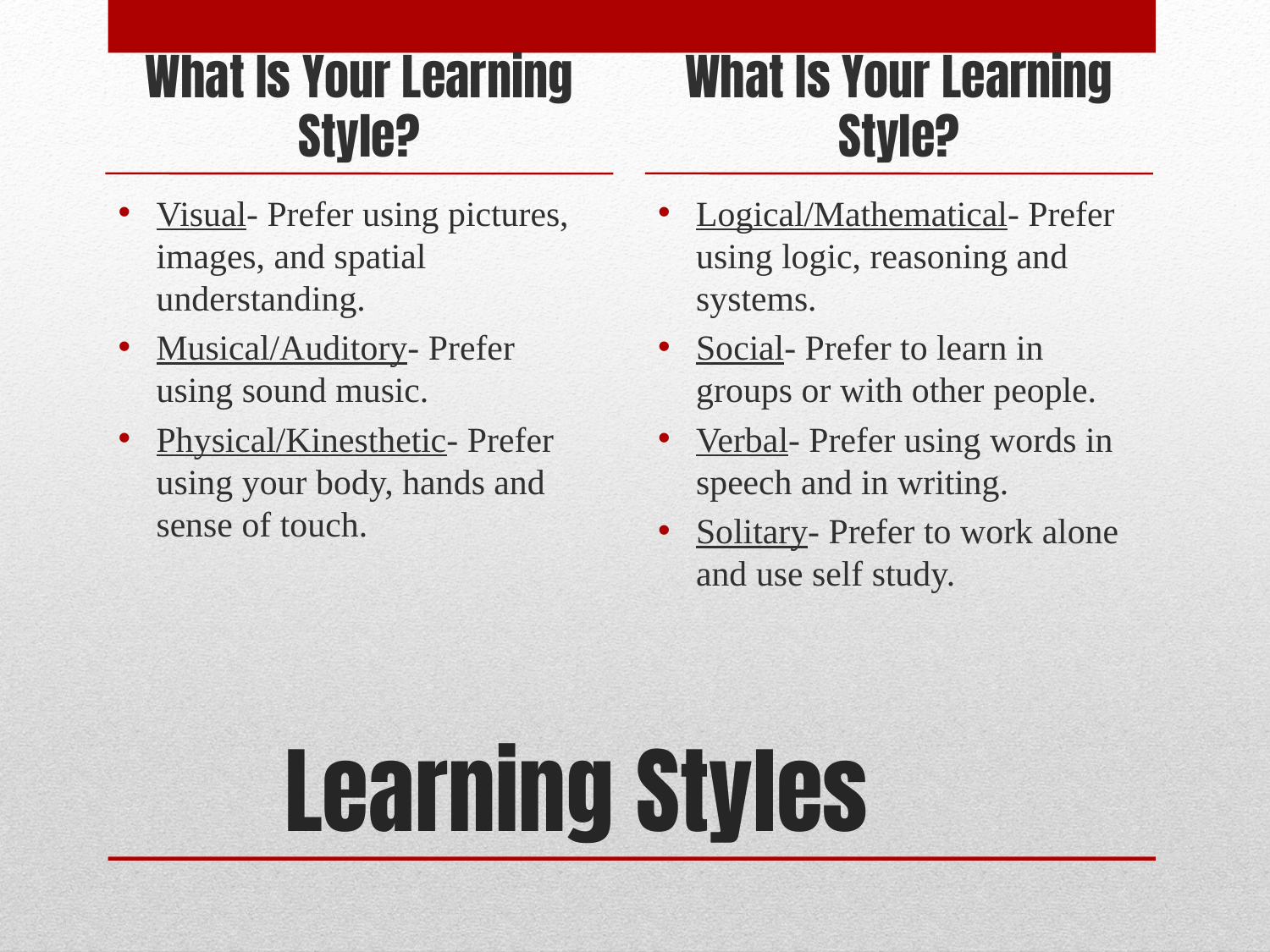

What Is Your Learning Style?
What Is Your Learning Style?
Visual- Prefer using pictures, images, and spatial understanding.
Musical/Auditory- Prefer using sound music.
Physical/Kinesthetic- Prefer using your body, hands and sense of touch.
Logical/Mathematical- Prefer using logic, reasoning and systems.
Social- Prefer to learn in groups or with other people.
Verbal- Prefer using words in speech and in writing.
Solitary- Prefer to work alone and use self study.

# Learning Styles